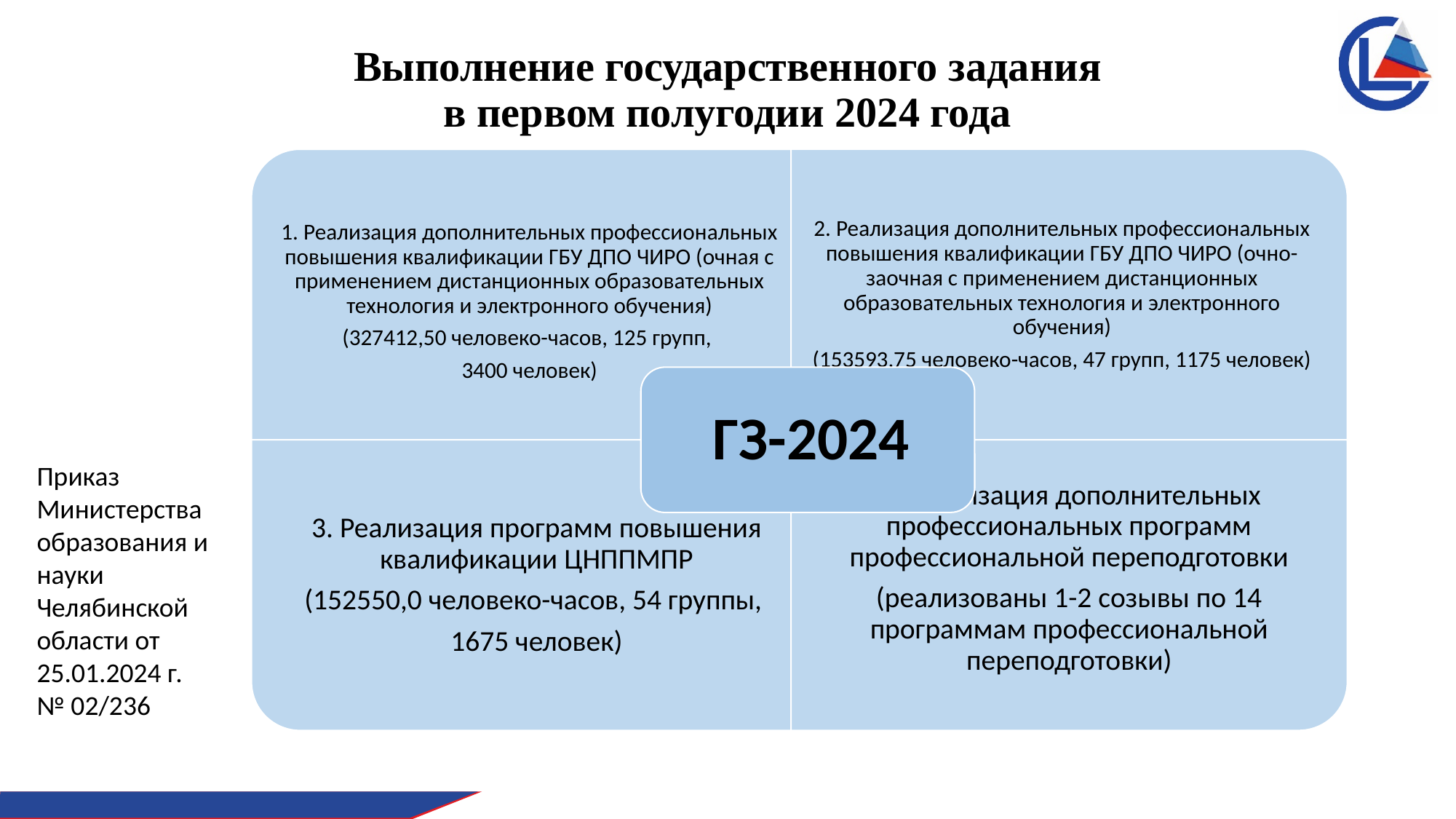

Выполнение государственного задания
в первом полугодии 2024 года
1. Реализация дополнительных профессиональных повышения квалификации ГБУ ДПО ЧИРО (очная с применением дистанционных образовательных технология и электронного обучения)
(327412,50 человеко-часов, 125 групп,
3400 человек)
2. Реализация дополнительных профессиональных повышения квалификации ГБУ ДПО ЧИРО (очно-заочная с применением дистанционных образовательных технология и электронного обучения)
(153593,75 человеко-часов, 47 групп, 1175 человек)
3. Реализация программ повышения квалификации ЦНППМПР
(152550,0 человеко-часов, 54 группы,
1675 человек)
4. Реализация дополнительных профессиональных программ профессиональной переподготовки
(реализованы 1-2 созывы по 14 программам профессиональной переподготовки)
ГЗ-2024
Приказ Министерства образования и науки Челябинской области от 25.01.2024 г. № 02/236